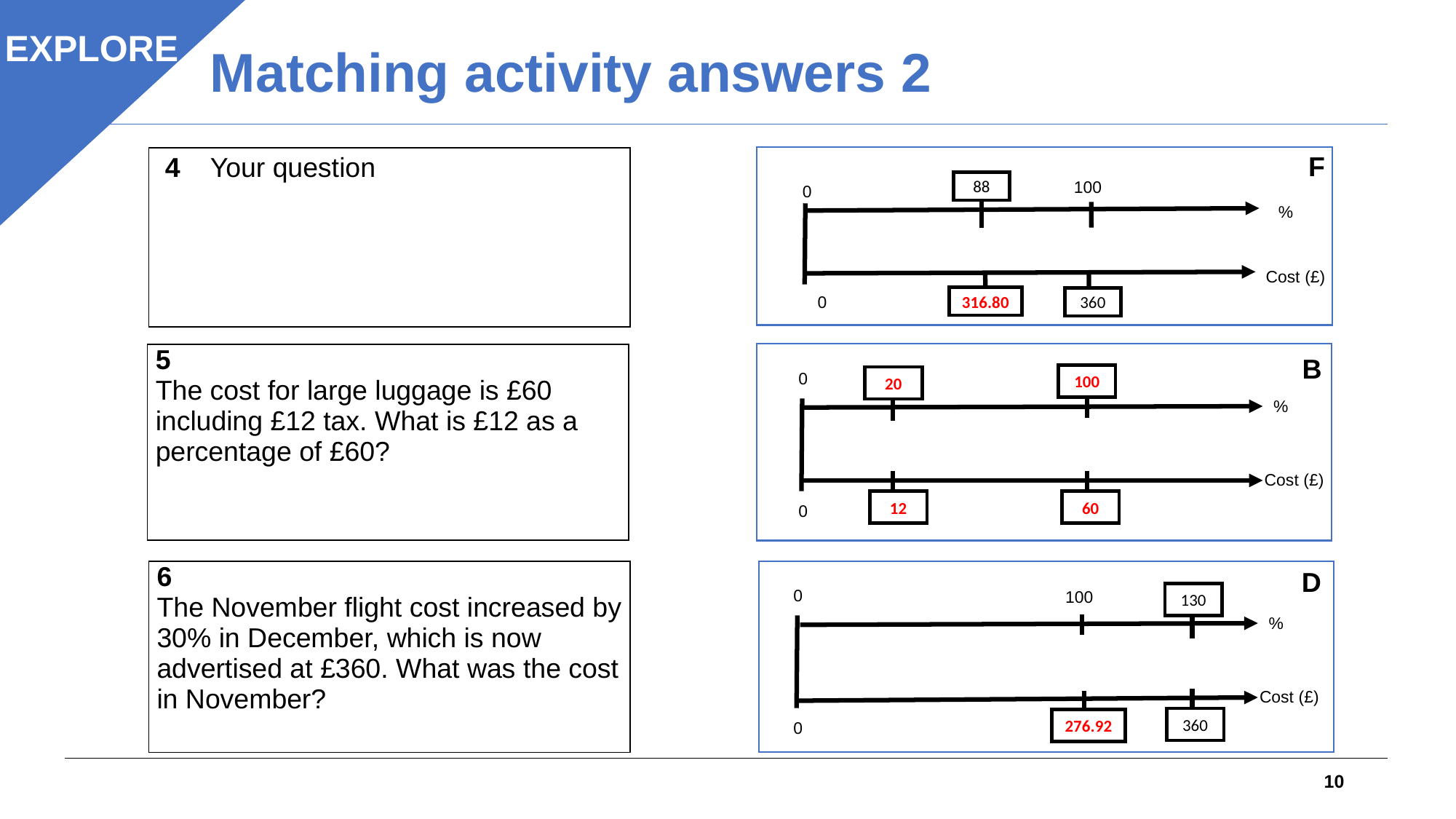

# Matching activity answers 2
EXPLORE
F

0
%
Cost (£)

0
100
88
316.80
360
| 4 Your question the cost for small luggage? |
| --- |

B
0

%
Cost (£)

0
100
20
12
60
| 5 The cost for large luggage is £60 including £12 tax. What is £12 as a percentage of £60?or small luggage? |
| --- |
D

0

%
Cost (£)

0
100
130
360
276.92
| 6 The November flight cost increased by 30% in December, which is now advertised at £360. What was the cost in November? |
| --- |
10